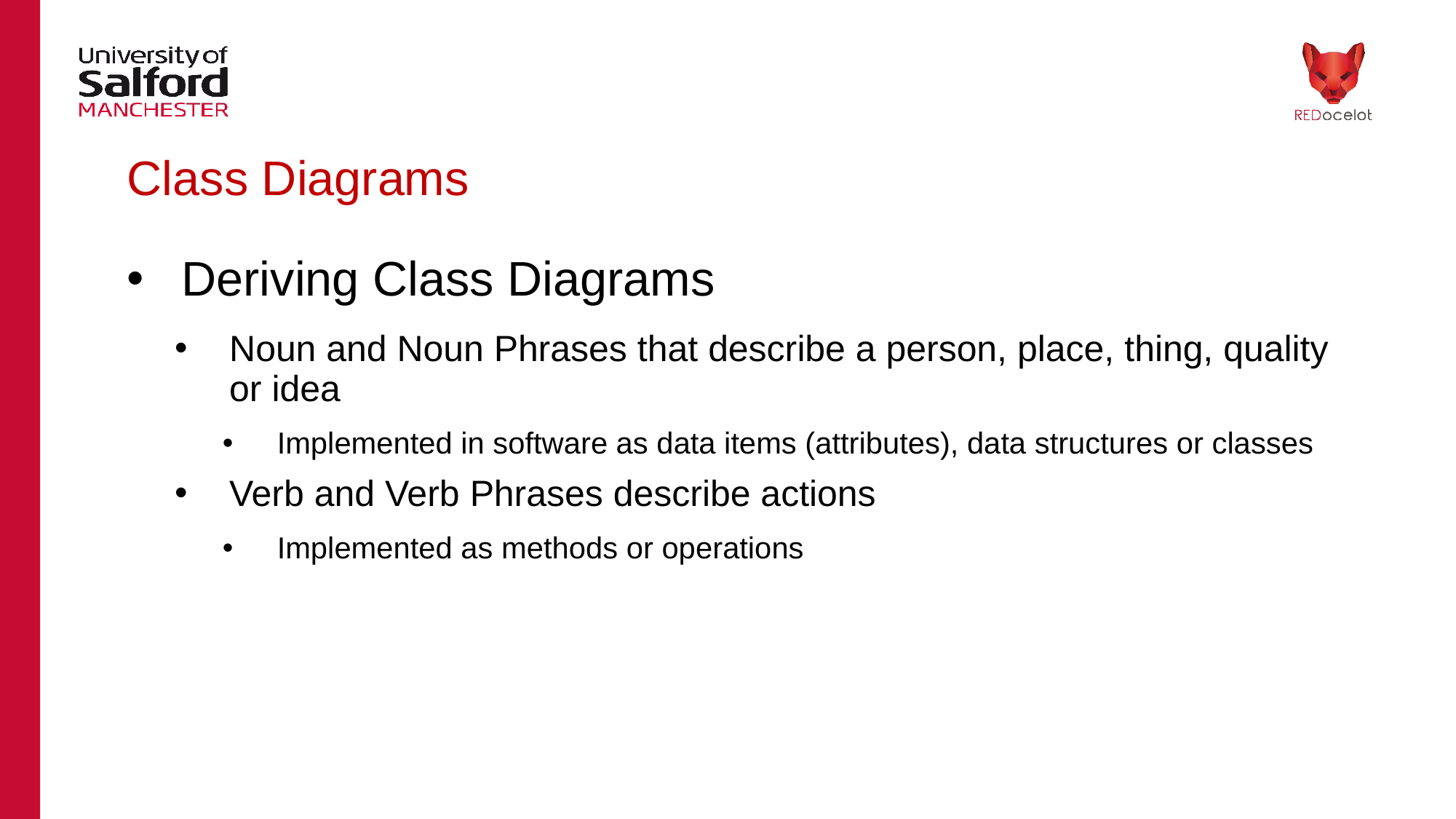

# Class Diagrams
Deriving Class Diagrams
Noun and Noun Phrases that describe a person, place, thing, quality or idea
Implemented in software as data items (attributes), data structures or classes
Verb and Verb Phrases describe actions
Implemented as methods or operations